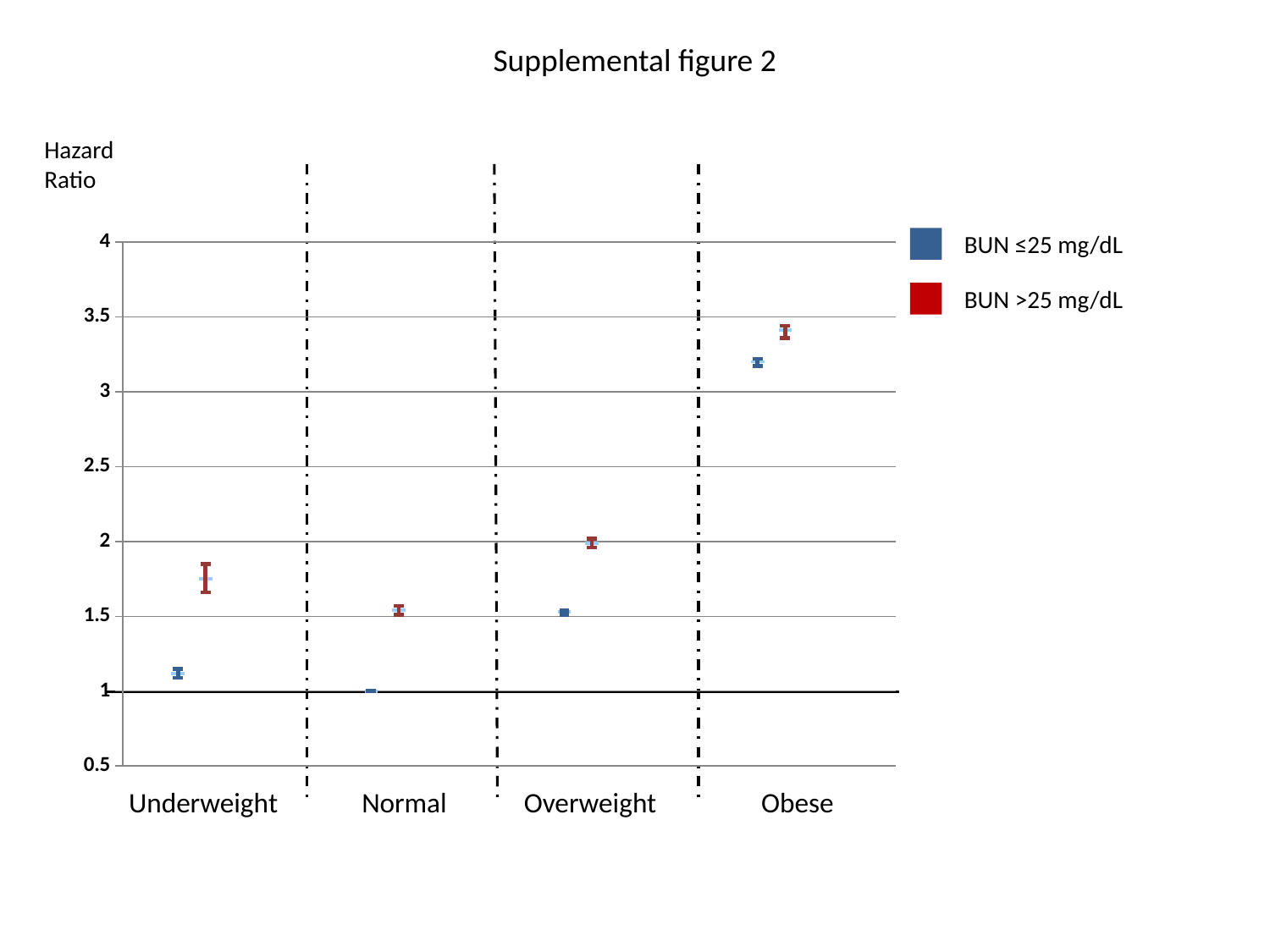

Supplemental figure 2
Hazard Ratio
BUN ≤25 mg/dL

BUN >25 mg/dL

Underweight
Normal
Overweight
Obese

### Chart

| Category |  |  |
|---|---|---|